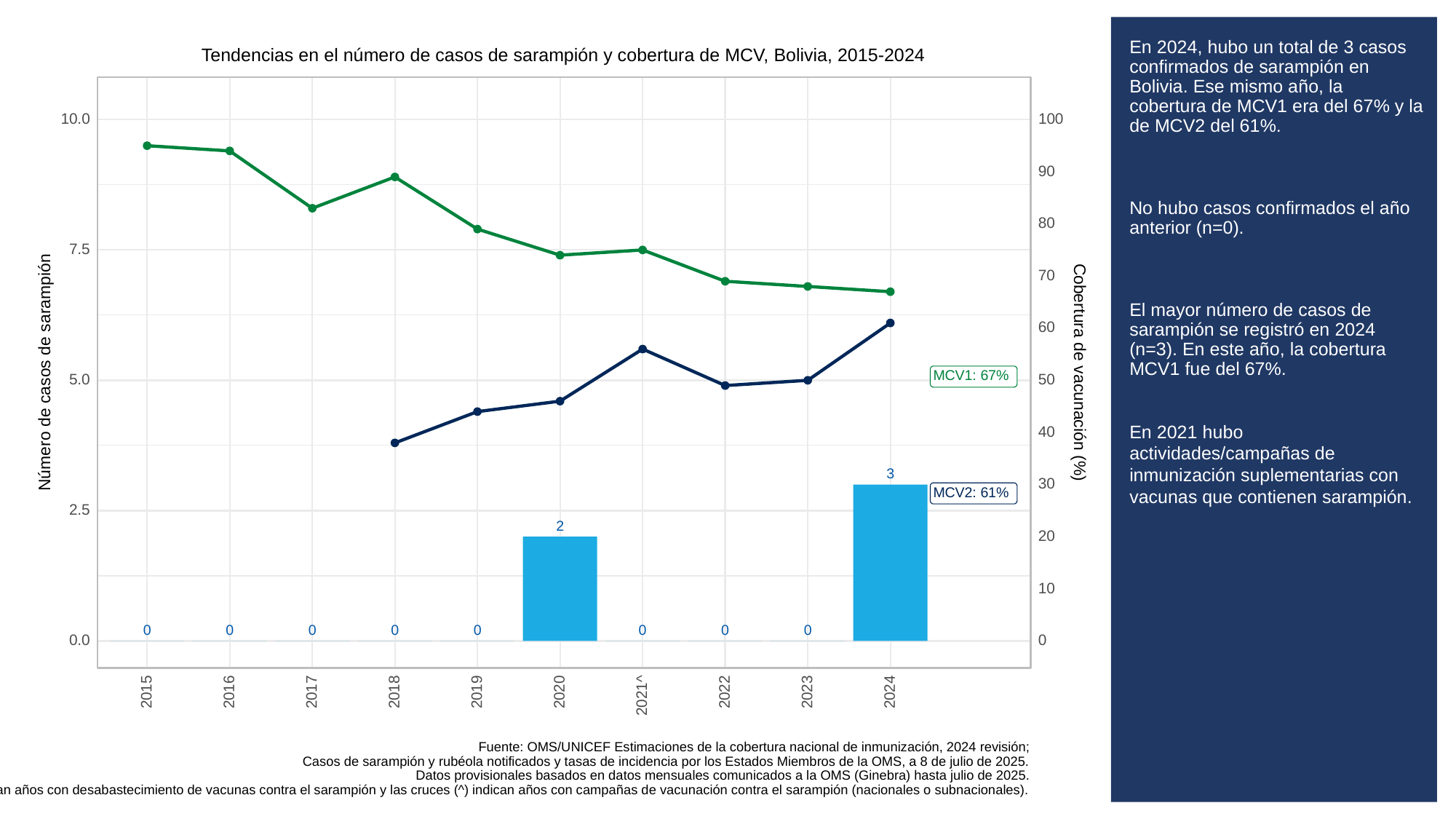

# En 2024, hubo un total de 3 casos confirmados de sarampión en Bolivia. Ese mismo año, la cobertura de MCV1 era del 67% y la de MCV2 del 61%.

No hubo casos confirmados el año anterior (n=0).

El mayor número de casos de sarampión se registró en 2024 (n=3). En este año, la cobertura MCV1 fue del 67%.

En 2021 hubo actividades/campañas de inmunización suplementarias con vacunas que contienen sarampión.

Tendencias en el número de casos de sarampión y cobertura de MCV, Bolivia, 2015-2024

10.0
100

90

80

7.5

70

60

Cobertura de vacunación (%)
Número de casos de sarampión

MCV1: 67%
5.0
50

40

3
30

MCV2: 61%
2.5

2
20

10
0
0
0
0
0
0
0
0
0.0
0

2023
2015
2016
2017
2018
2019
2020
2022
2024
2021^
Fuente: OMS/UNICEF Estimaciones de la cobertura nacional de inmunización, 2024 revisión;
Casos de sarampión y rubéola notificados y tasas de incidencia por los Estados Miembros de la OMS, a 8 de julio de 2025.
Datos provisionales basados en datos mensuales comunicados a la OMS (Ginebra) hasta julio de 2025.
Nota: Los asteriscos (*) indican años con desabastecimiento de vacunas contra el sarampión y las cruces (^) indican años con campañas de vacunación contra el sarampión (nacionales o subnacionales).